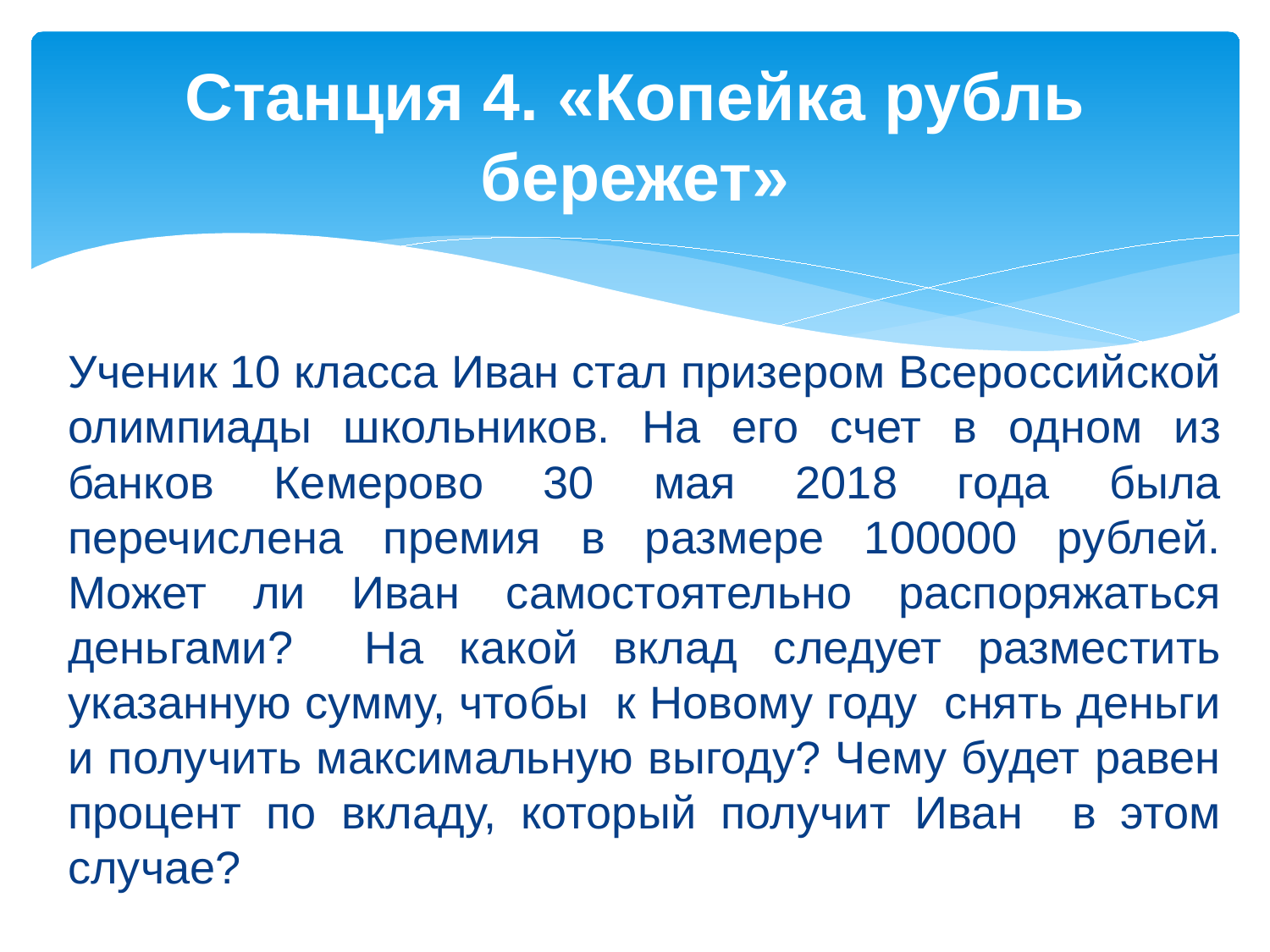

# Станция 4. «Копейка рубль бережет»
Ученик 10 класса Иван стал призером Всероссийской олимпиады школьников. На его счет в одном из банков Кемерово 30 мая 2018 года была перечислена премия в размере 100000 рублей. Может ли Иван самостоятельно распоряжаться деньгами?  На какой вклад следует разместить указанную сумму, чтобы  к Новому году  снять деньги и получить максимальную выгоду? Чему будет равен процент по вкладу, который получит Иван  в этом случае?